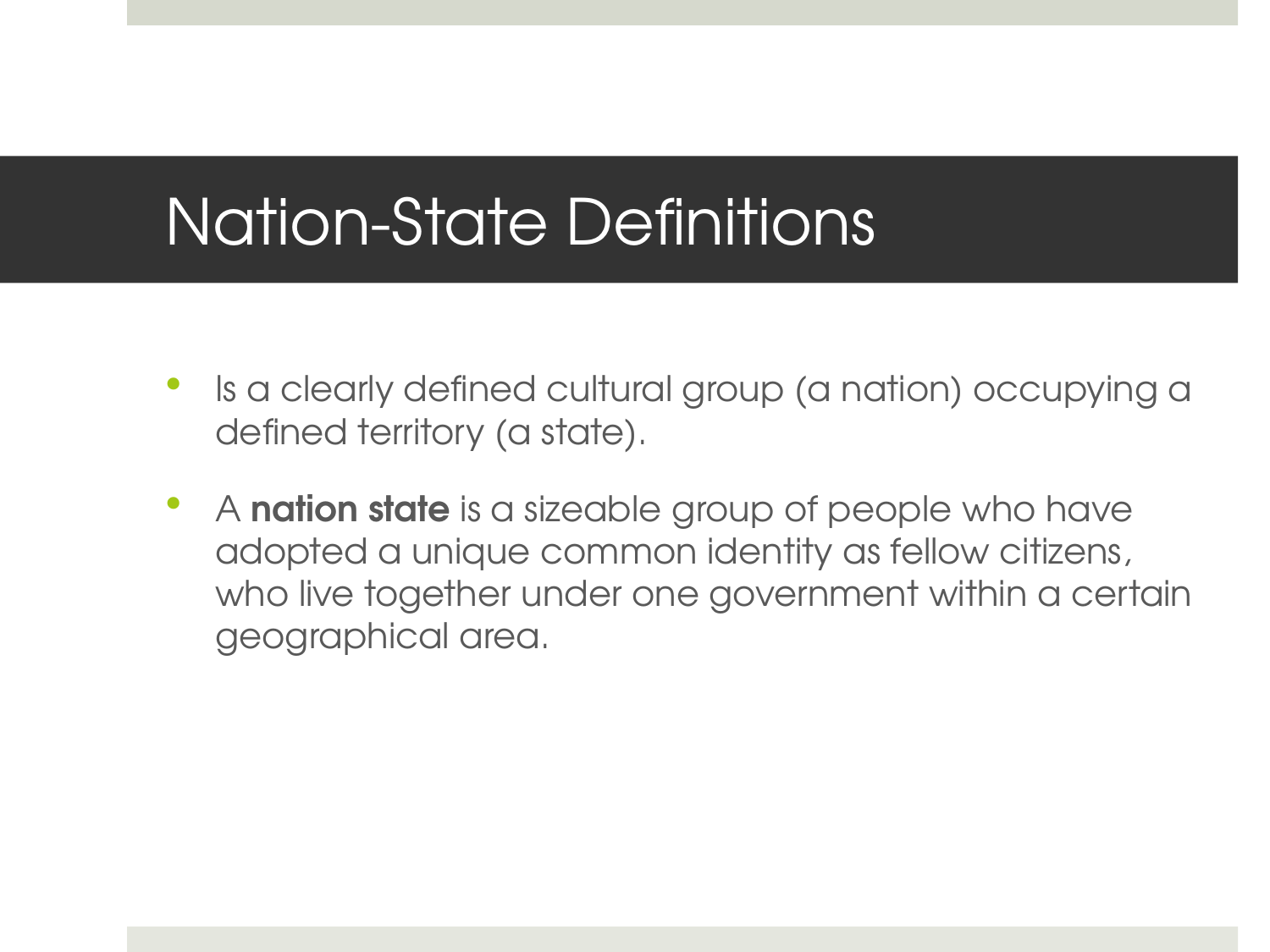

# Nation-State Definitions
Is a clearly defined cultural group (a nation) occupying a defined territory (a state).
A nation state is a sizeable group of people who have adopted a unique common identity as fellow citizens, who live together under one government within a certain geographical area.